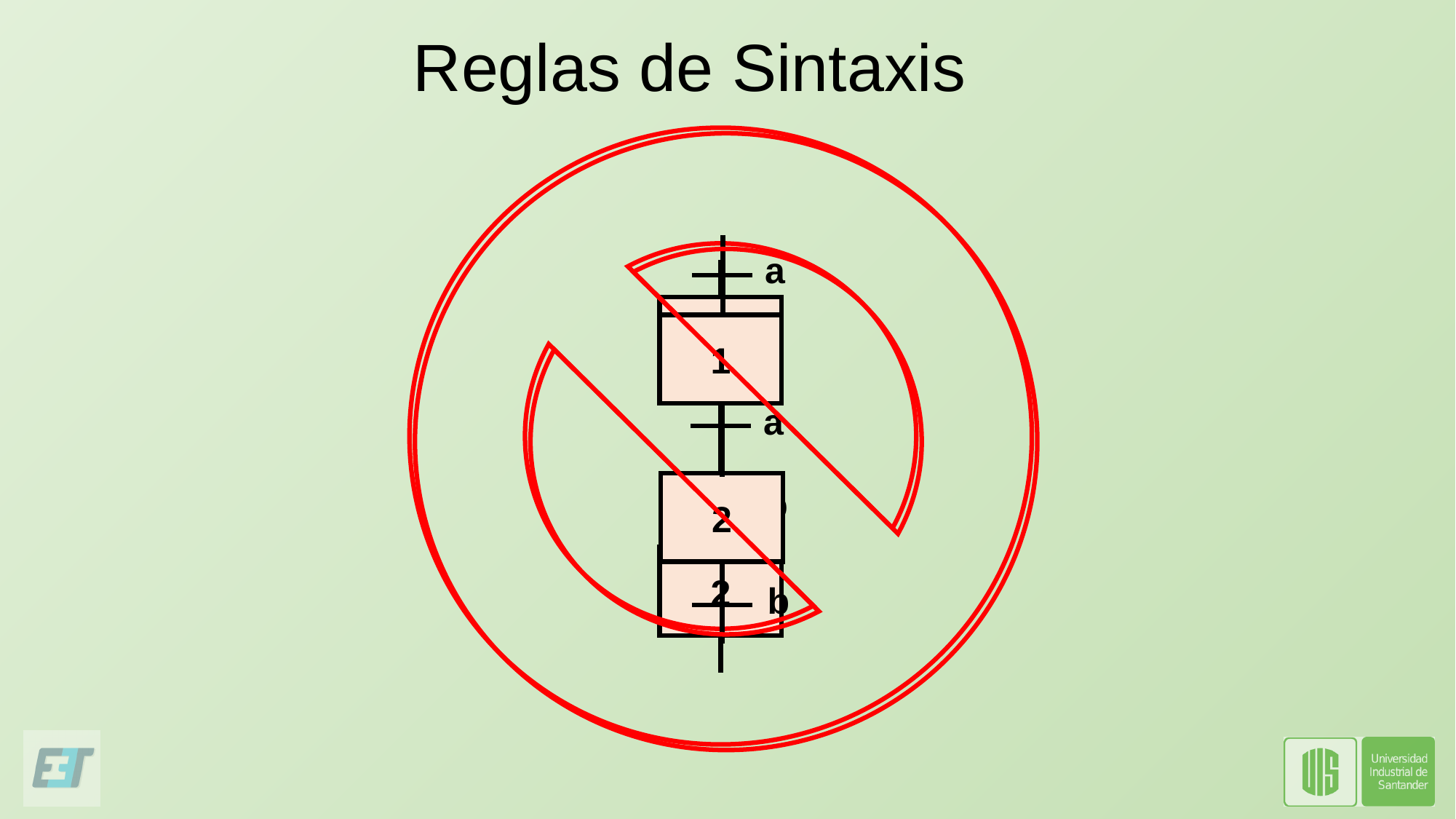

# Reglas de Sintaxis

1
a
b
2

a
1
2
b